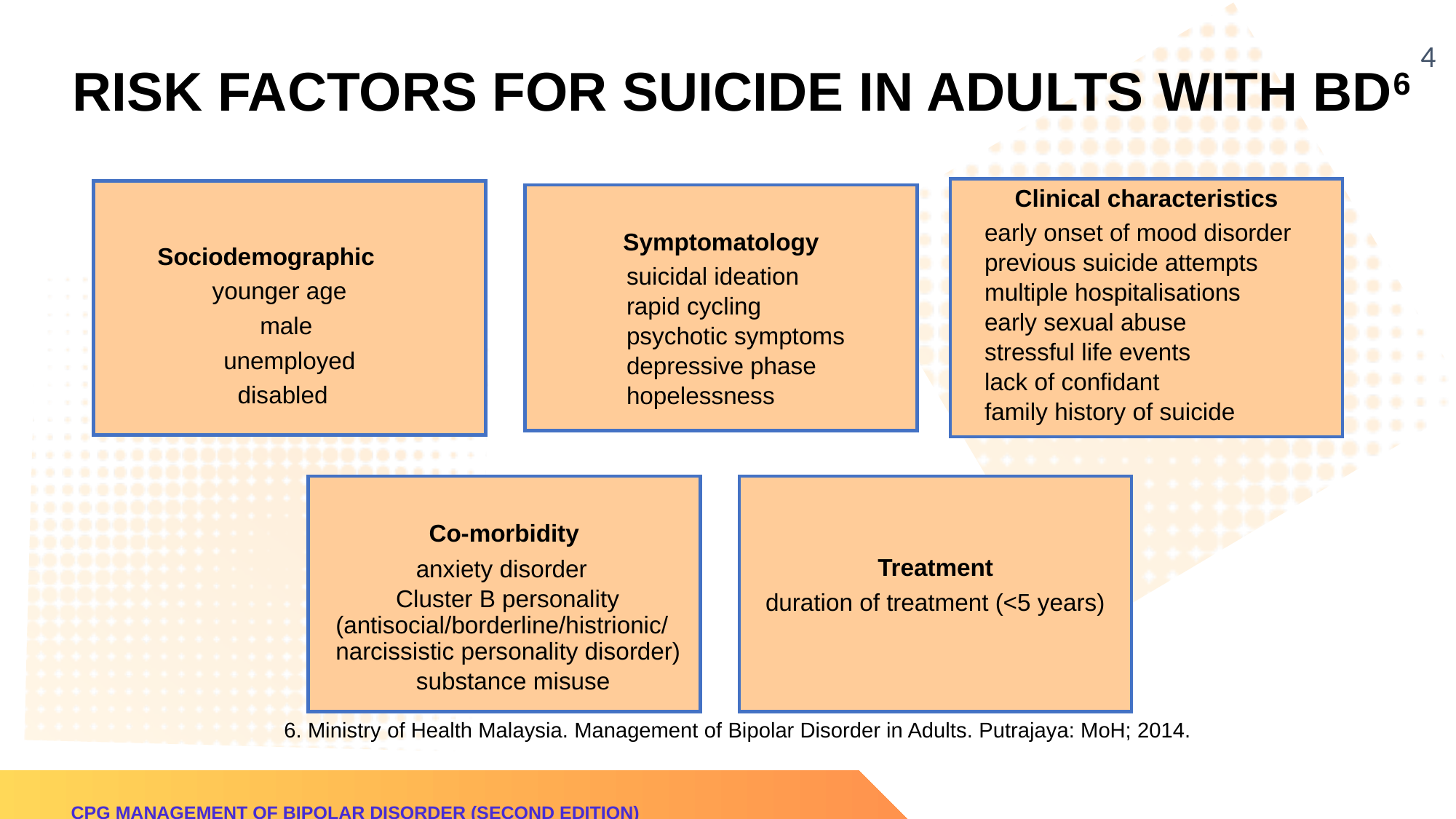

4
RISK FACTORS FOR SUICIDE IN ADULTS WITH BD6

Clinical characteristics
    early onset of mood disorder
    previous suicide attempts
    multiple hospitalisations
    early sexual abuse
    stressful life events
    lack of confidant
    family history of suicide

Sociodemographic
younger age
male
unemployed
 disabled

Symptomatology
              suicidal ideation
              rapid cycling
              psychotic symptoms
              depressive phase
              hopelessness

Co-morbidity
               anxiety disorder
            Cluster B personality (antisocial/borderline/histrionic/
narcissistic personality disorder)
               substance misuse

Treatment
duration of treatment (<5 years)

6. Ministry of Health Malaysia. Management of Bipolar Disorder in Adults. Putrajaya: MoH; 2014.

CPG MANAGEMENT OF BIPOLAR DISORDER (SECOND EDITION)